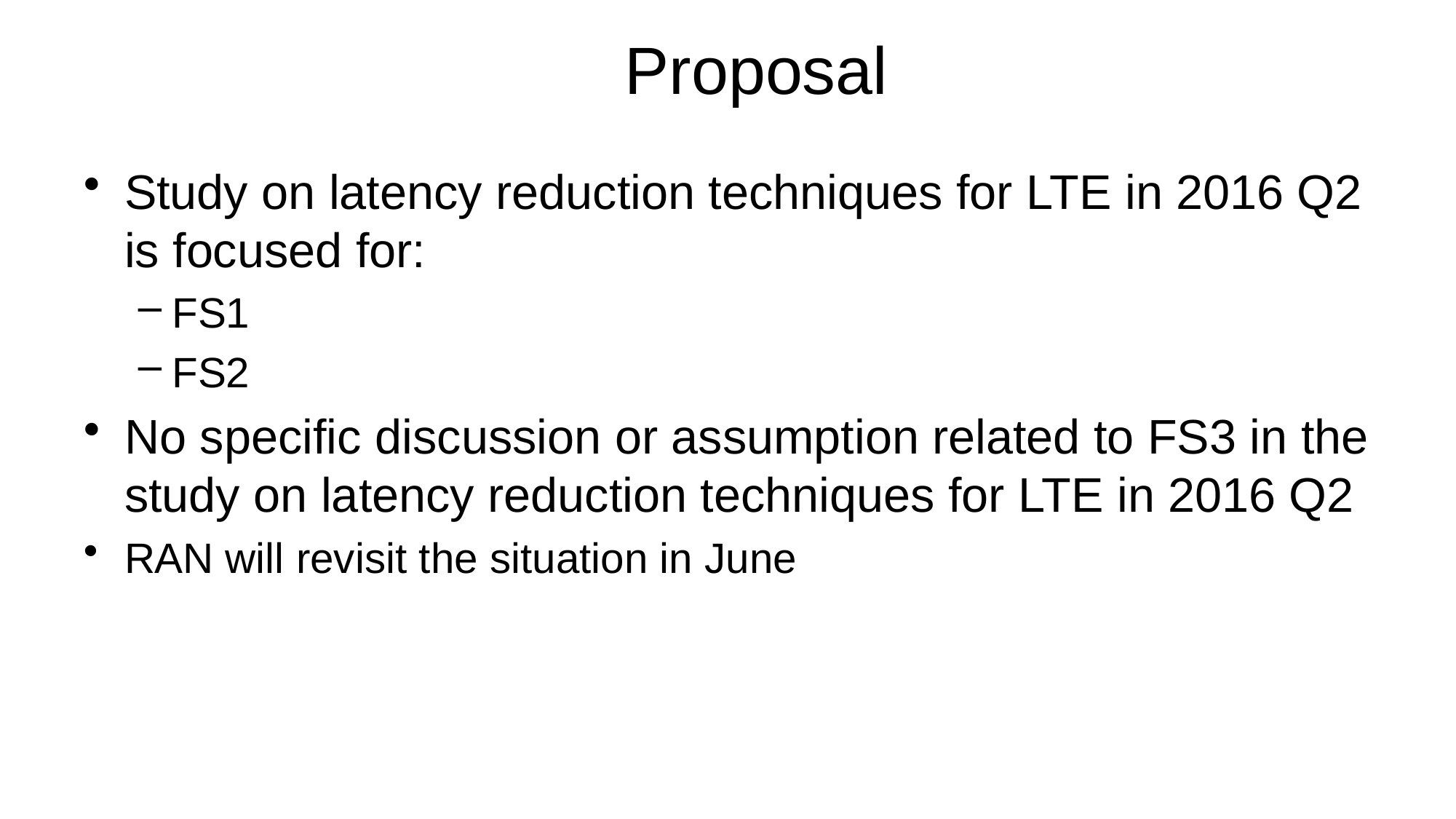

# Proposal
Study on latency reduction techniques for LTE in 2016 Q2 is focused for:
FS1
FS2
No specific discussion or assumption related to FS3 in the study on latency reduction techniques for LTE in 2016 Q2
RAN will revisit the situation in June